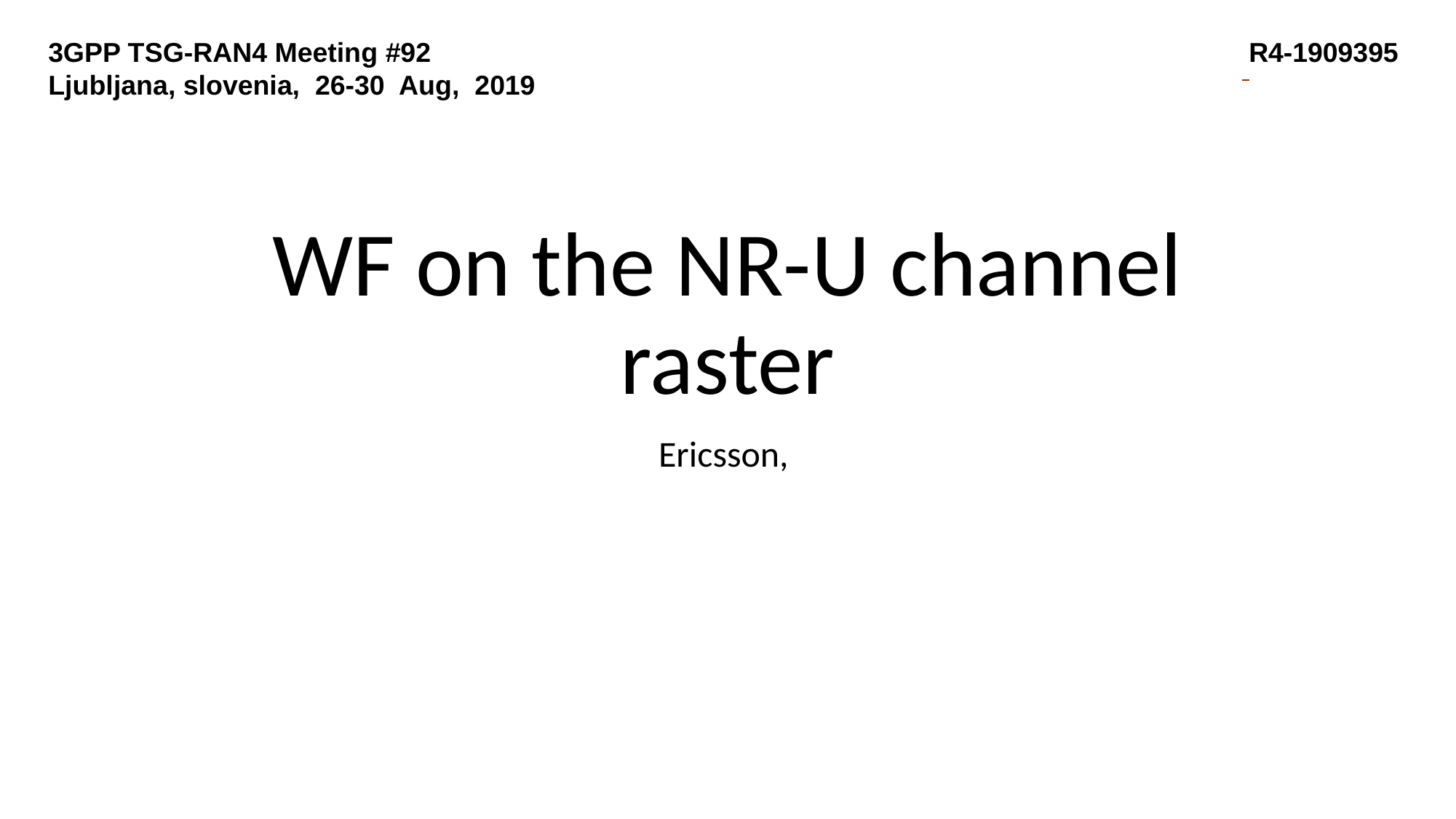

3GPP TSG-RAN4 Meeting #92						 		R4-1909395 Ljubljana, slovenia,  26-30  Aug,  2019

# WF on the NR-U channel raster
Ericsson,